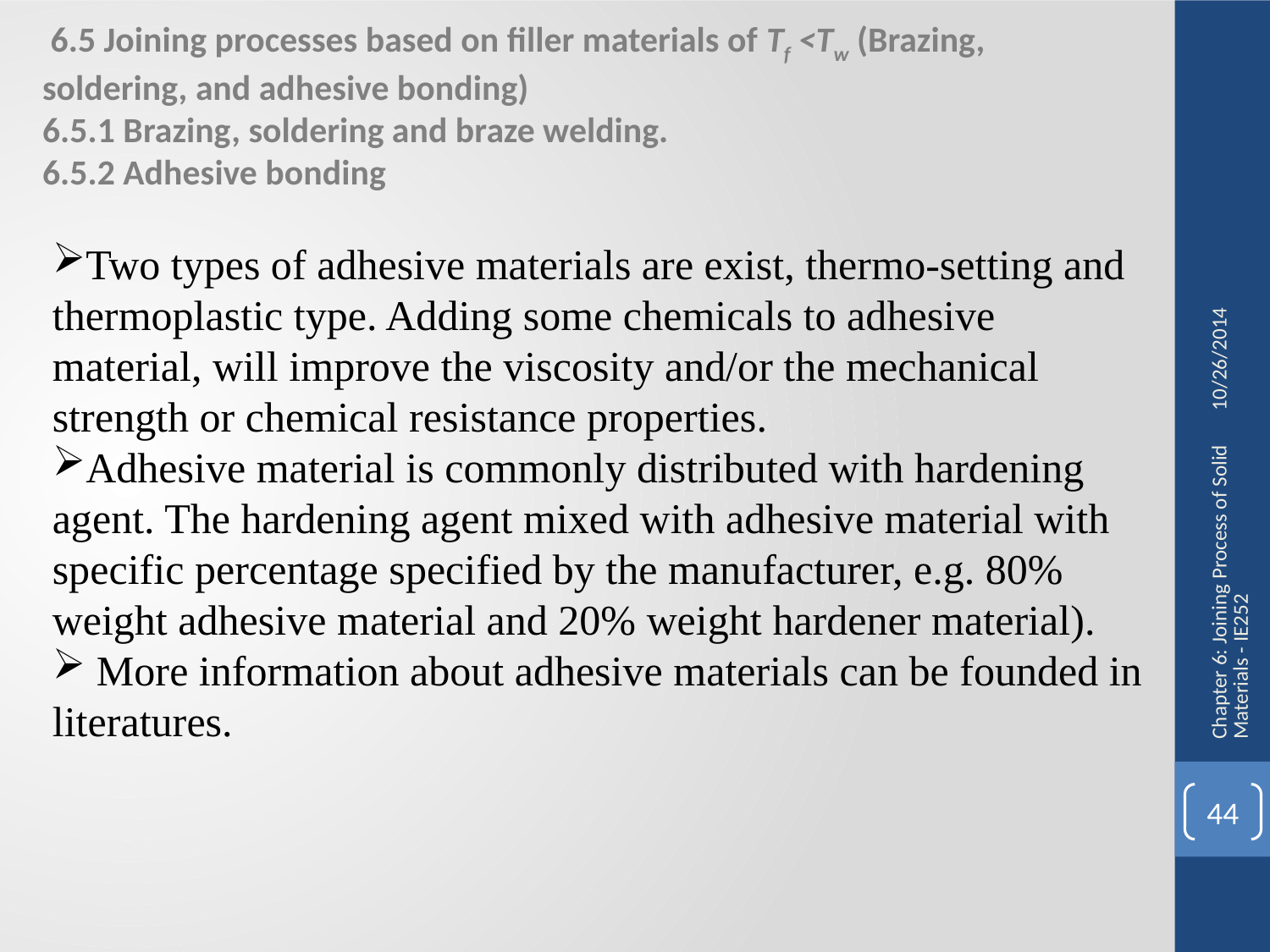

6.5 Joining processes based on filler materials of Tf <Tw (Brazing, soldering, and adhesive bonding)
6.5.1 Brazing, soldering and braze welding.
6.5.2 Adhesive bonding
Two types of adhesive materials are exist, thermo-setting and thermoplastic type. Adding some chemicals to adhesive material, will improve the viscosity and/or the mechanical strength or chemical resistance properties.
Adhesive material is commonly distributed with hardening agent. The hardening agent mixed with adhesive material with specific percentage specified by the manufacturer, e.g. 80% weight adhesive material and 20% weight hardener material).
 More information about adhesive materials can be founded in literatures.

10/26/2014
Chapter 6: Joining Process of Solid Materials - IE252
44